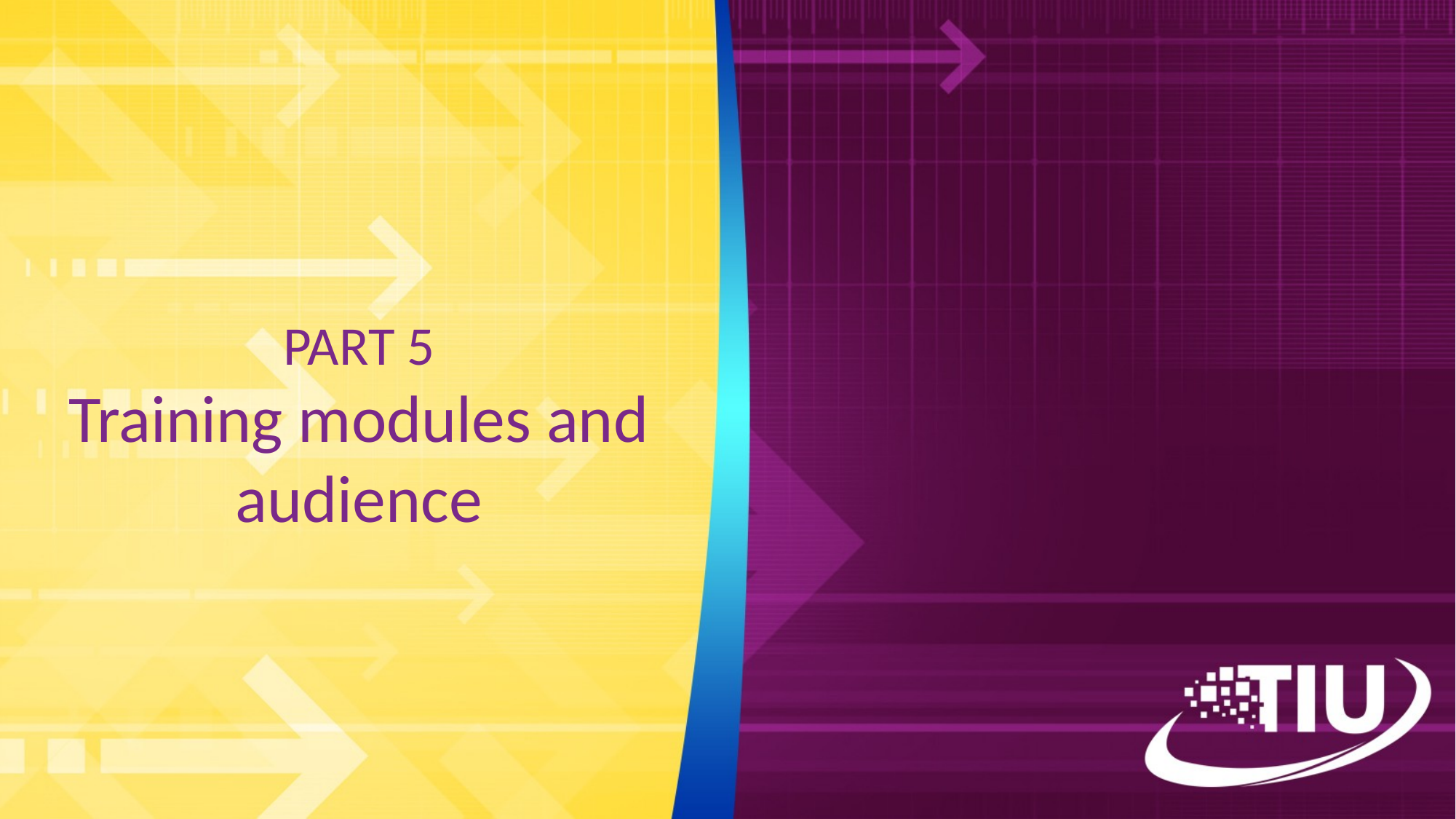

# PART 5 Training modules and audience